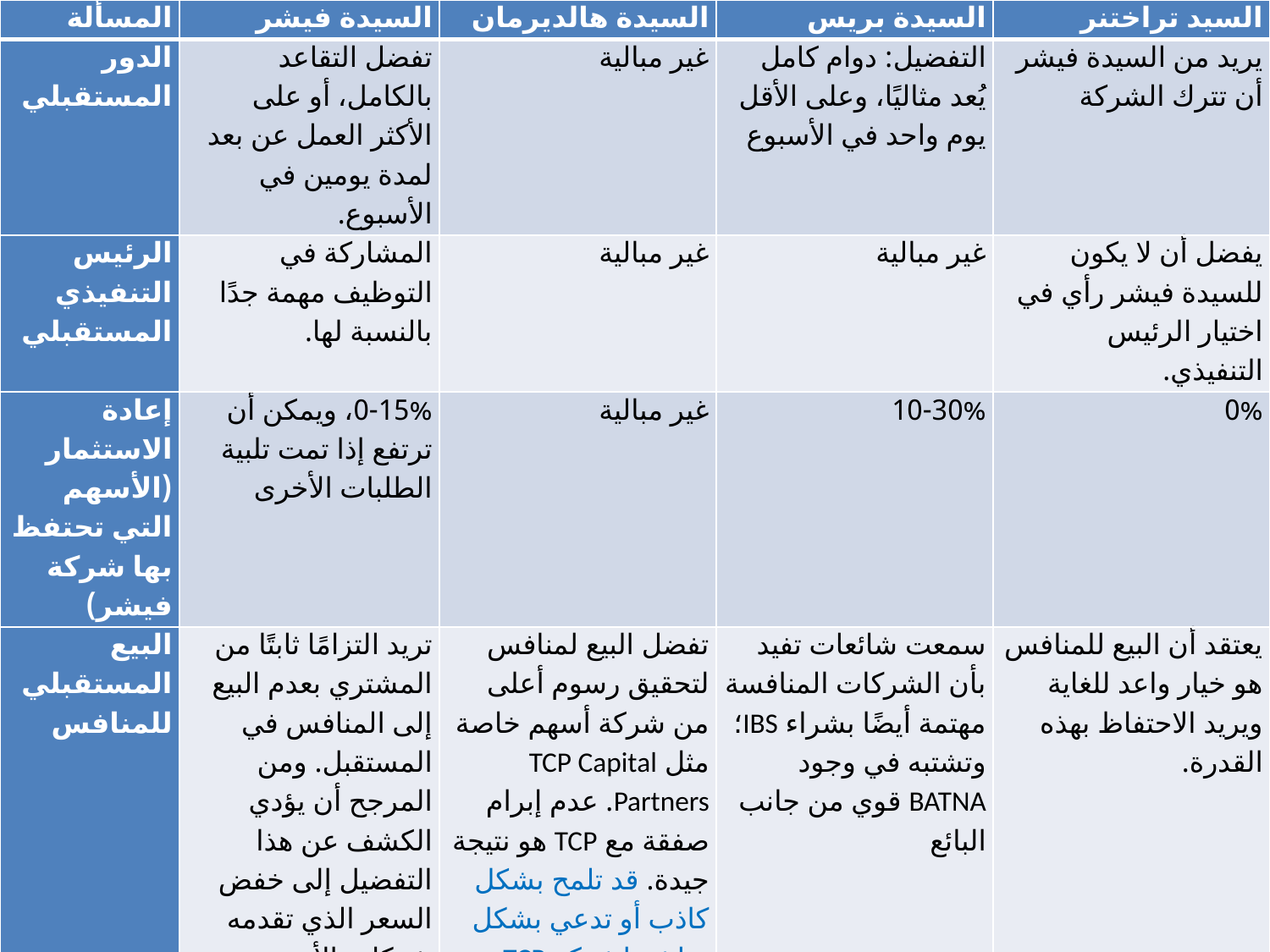

| المسألة | السيدة فيشر | السيدة هالديرمان | السيدة بريس | السيد تراختنر |
| --- | --- | --- | --- | --- |
| الدور المستقبلي | تفضل التقاعد بالكامل، أو على الأكثر العمل عن بعد لمدة يومين في الأسبوع. | غير مبالية | التفضيل: دوام كامل يُعد مثاليًا، وعلى الأقل يوم واحد في الأسبوع | يريد من السيدة فيشر أن تترك الشركة |
| الرئيس التنفيذي المستقبلي | المشاركة في التوظيف مهمة جدًا بالنسبة لها. | غير مبالية | غير مبالية | يفضل أن لا يكون للسيدة فيشر رأي في اختيار الرئيس التنفيذي. |
| إعادة الاستثمار (الأسهم التي تحتفظ بها شركة فيشر) | 0-15%، ويمكن أن ترتفع إذا تمت تلبية الطلبات الأخرى | غير مبالية | 10-30% | 0% |
| البيع المستقبلي للمنافس | تريد التزامًا ثابتًا من المشتري بعدم البيع إلى المنافس في المستقبل. ومن المرجح أن يؤدي الكشف عن هذا التفضيل إلى خفض السعر الذي تقدمه شركات الأسهم الخاصة التي ستعتبر ذلك بمثابة إضعاف لبدائل البائع. | تفضل البيع لمنافس لتحقيق رسوم أعلى من شركة أسهم خاصة مثل TCP Capital Partners. عدم إبرام صفقة مع TCP هو نتيجة جيدة. قد تلمح بشكل كاذب أو تدعي بشكل مباشر لشركة TCP Capital Partners أن هناك مشترين آخرين مهتمين. | سمعت شائعات تفيد بأن الشركات المنافسة مهتمة أيضًا بشراء IBS؛ وتشتبه في وجود BATNA قوي من جانب البائع | يعتقد أن البيع للمنافس هو خيار واعد للغاية ويريد الاحتفاظ بهذه القدرة. |